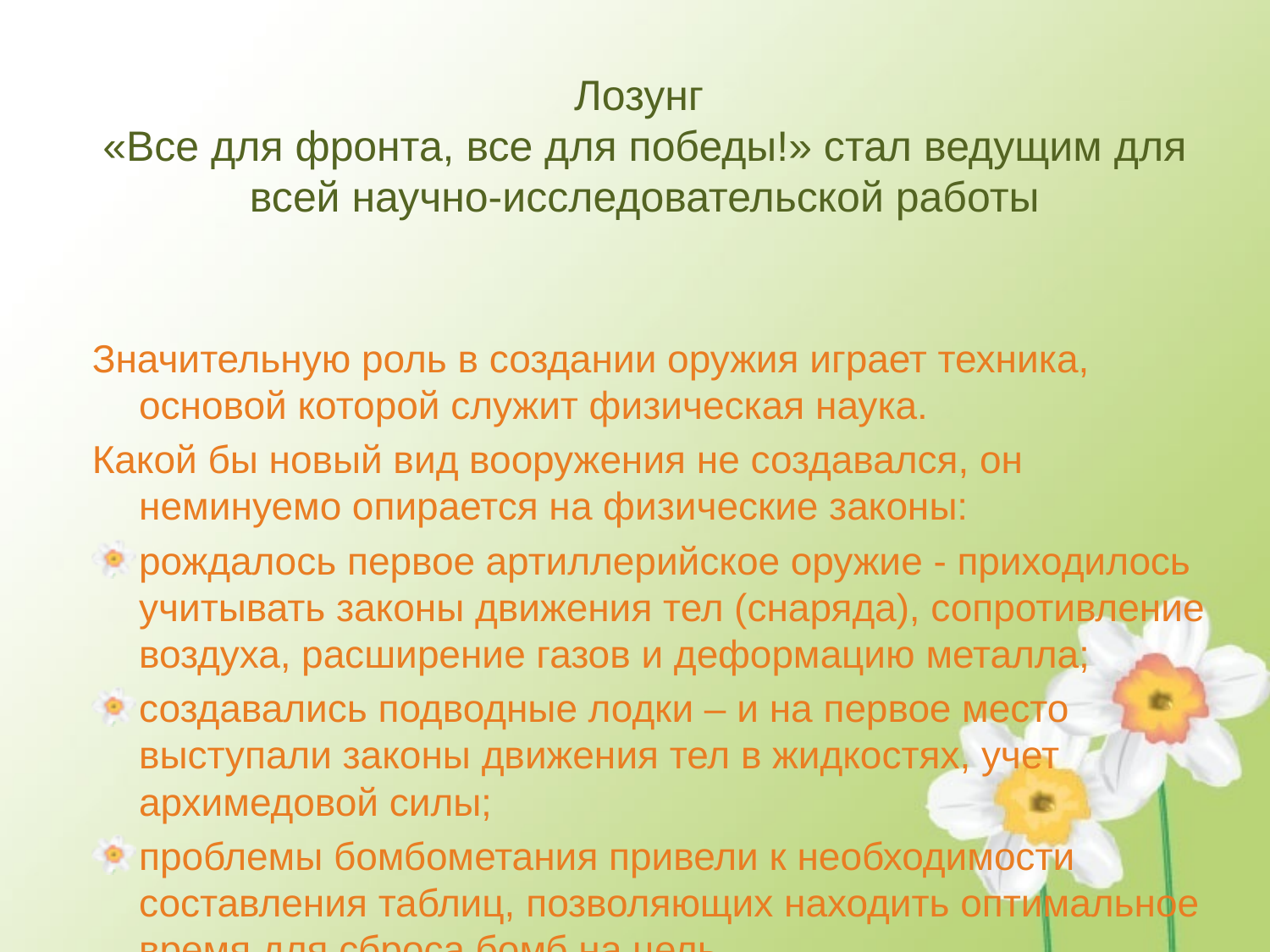

Лозунг
«Все для фронта, все для победы!» стал ведущим для всей научно-исследовательской работы
Значительную роль в создании оружия играет техника, основой которой служит физическая наука.
Какой бы новый вид вооружения не создавался, он неминуемо опирается на физические законы:
рождалось первое артиллерийское оружие - приходилось учитывать законы движения тел (снаряда), сопротивление воздуха, расширение газов и деформацию металла;
создавались подводные лодки – и на первое место выступали законы движения тел в жидкостях, учет архимедовой силы;
проблемы бомбометания привели к необходимости составления таблиц, позволяющих находить оптимальное время для сброса бомб на цель.